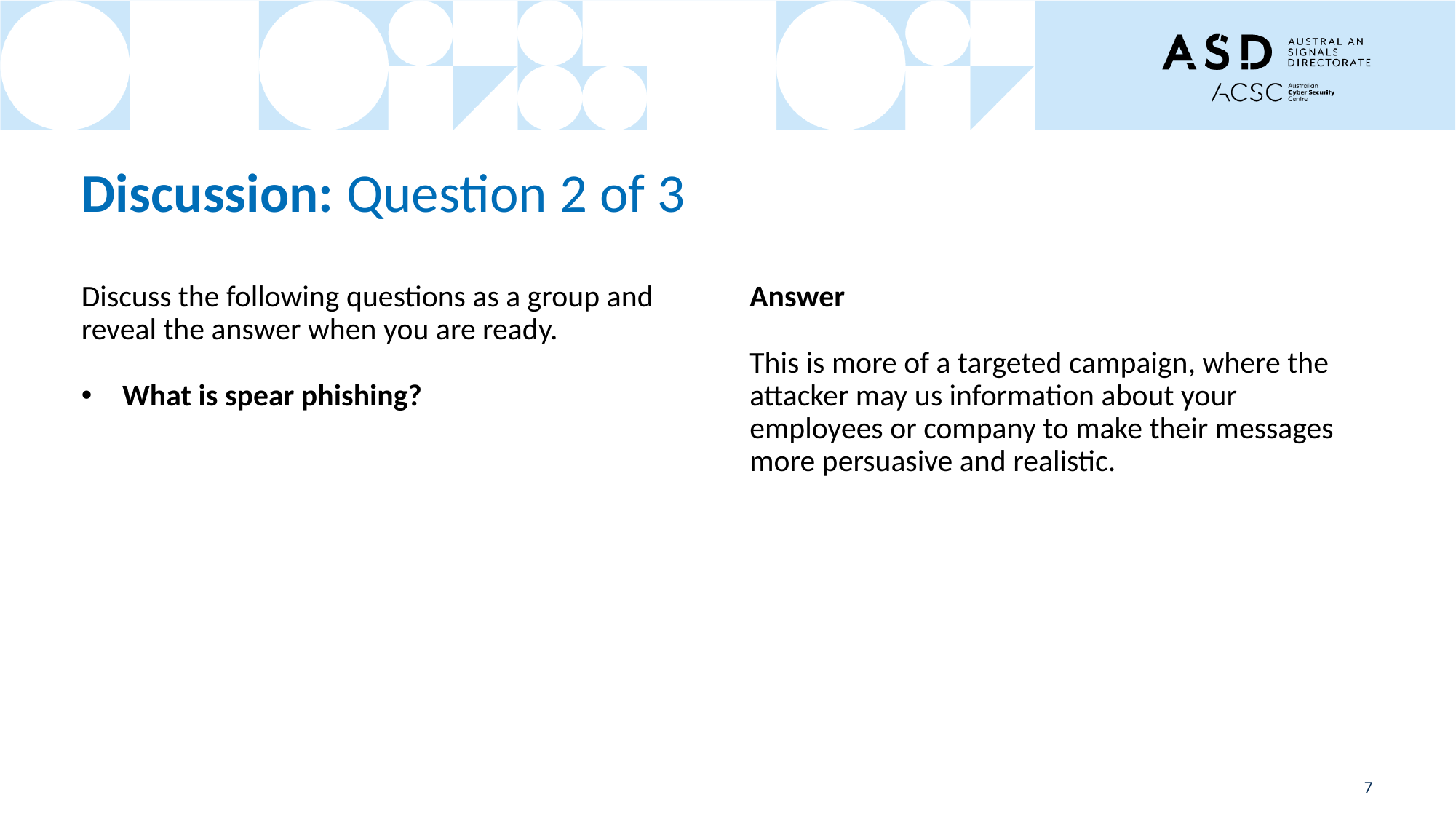

# Discussion: Question 2 of 3
Discuss the following questions as a group and reveal the answer when you are ready.
What is spear phishing?
Answer
This is more of a targeted campaign, where the attacker may us information about your employees or company to make their messages more persuasive and realistic.
7